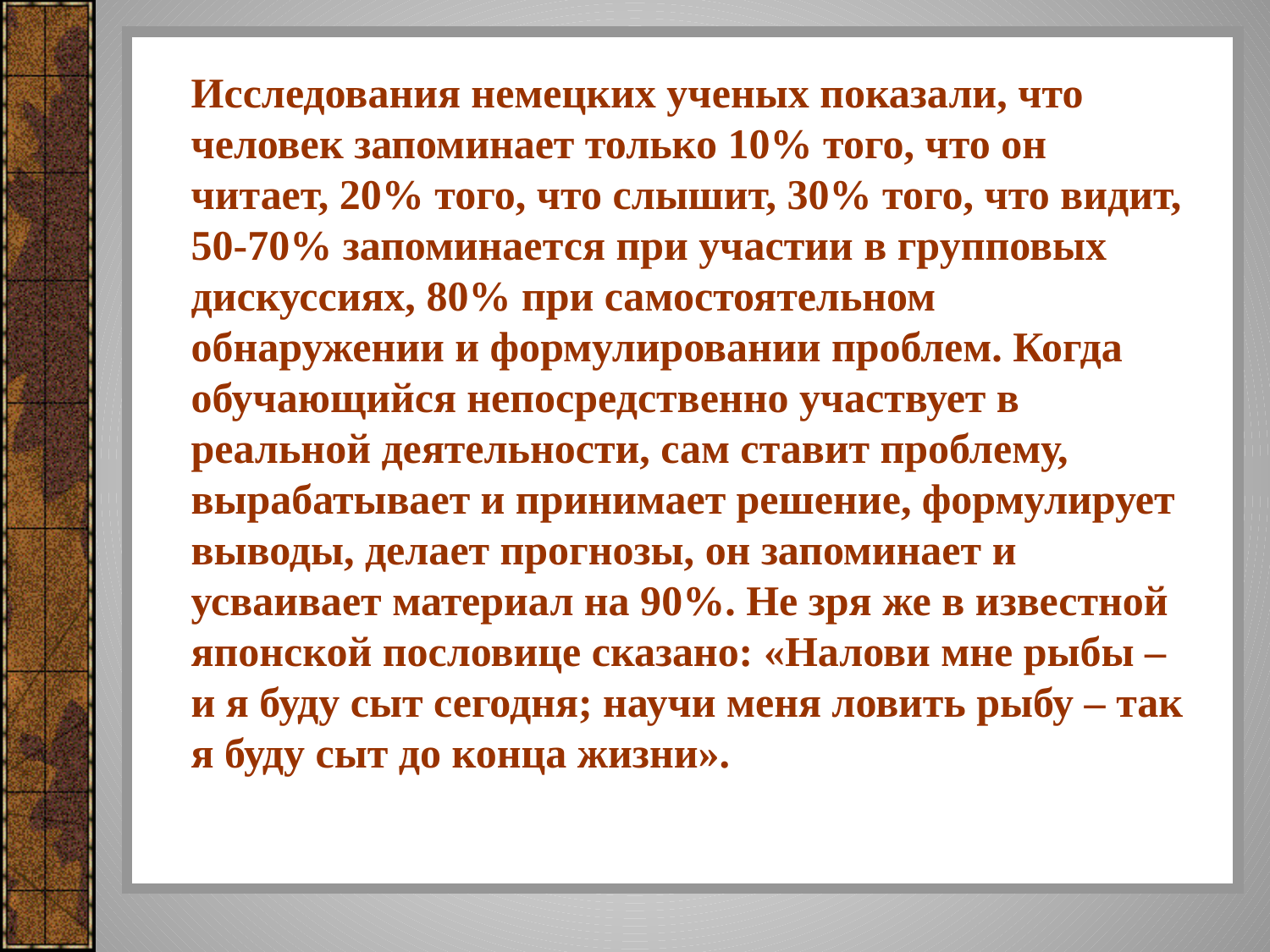

Исследования немецких ученых показали, что человек запоминает только 10% того, что он читает, 20% того, что слышит, 30% того, что видит, 50-70% запоминается при участии в групповых дискуссиях, 80% при самостоятельном обнаружении и формулировании проблем. Когда обучающийся непосредственно участвует в реальной деятельности, сам ставит проблему, вырабатывает и принимает решение, формулирует выводы, делает прогнозы, он запоминает и усваивает материал на 90%. Не зря же в известной японской пословице сказано: «Налови мне рыбы – и я буду сыт сегодня; научи меня ловить рыбу – так я буду сыт до конца жизни».